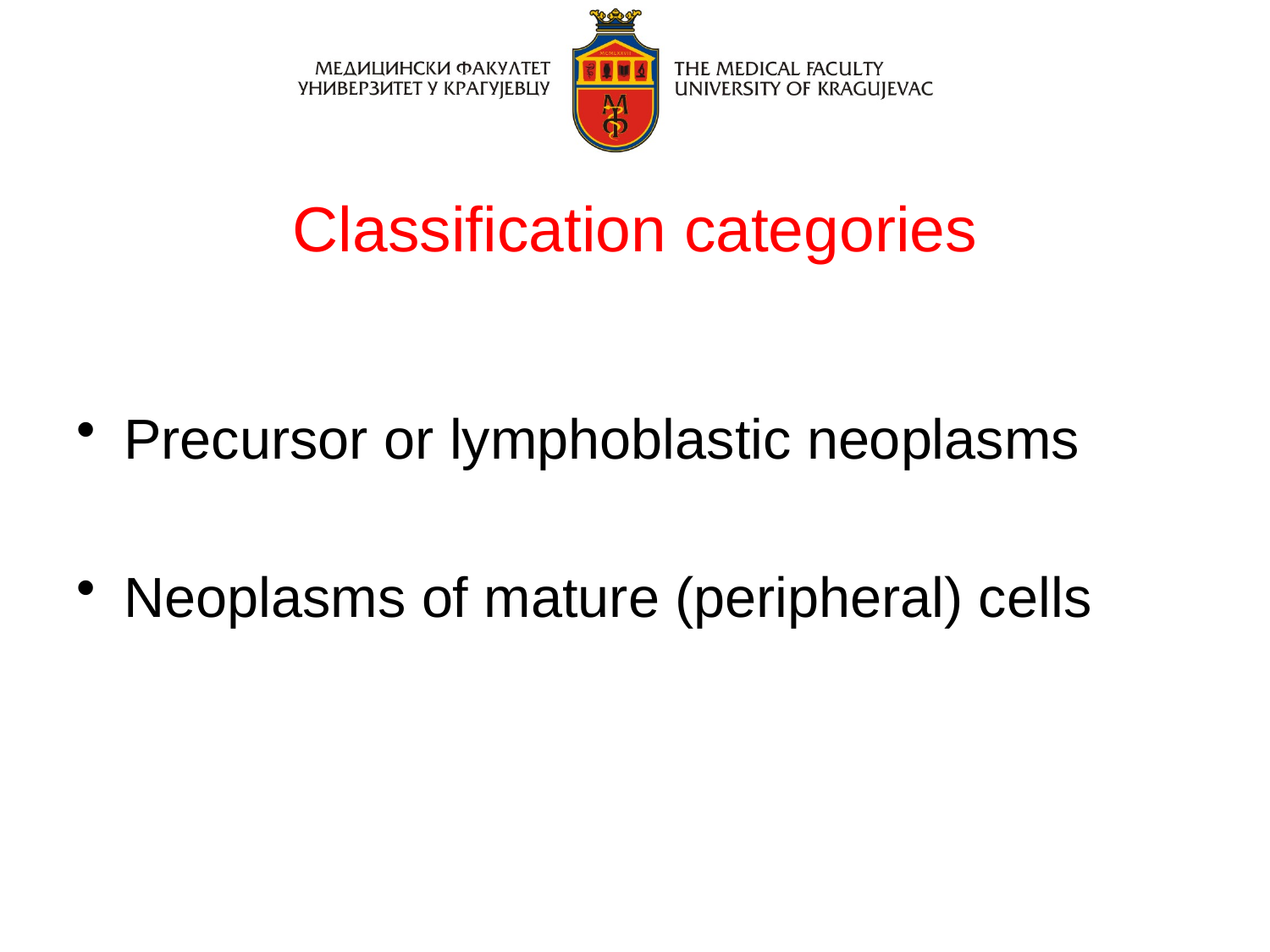

# Classification categories

Precursor or lymphoblastic neoplasms

Neoplasms of mature (peripheral) cells